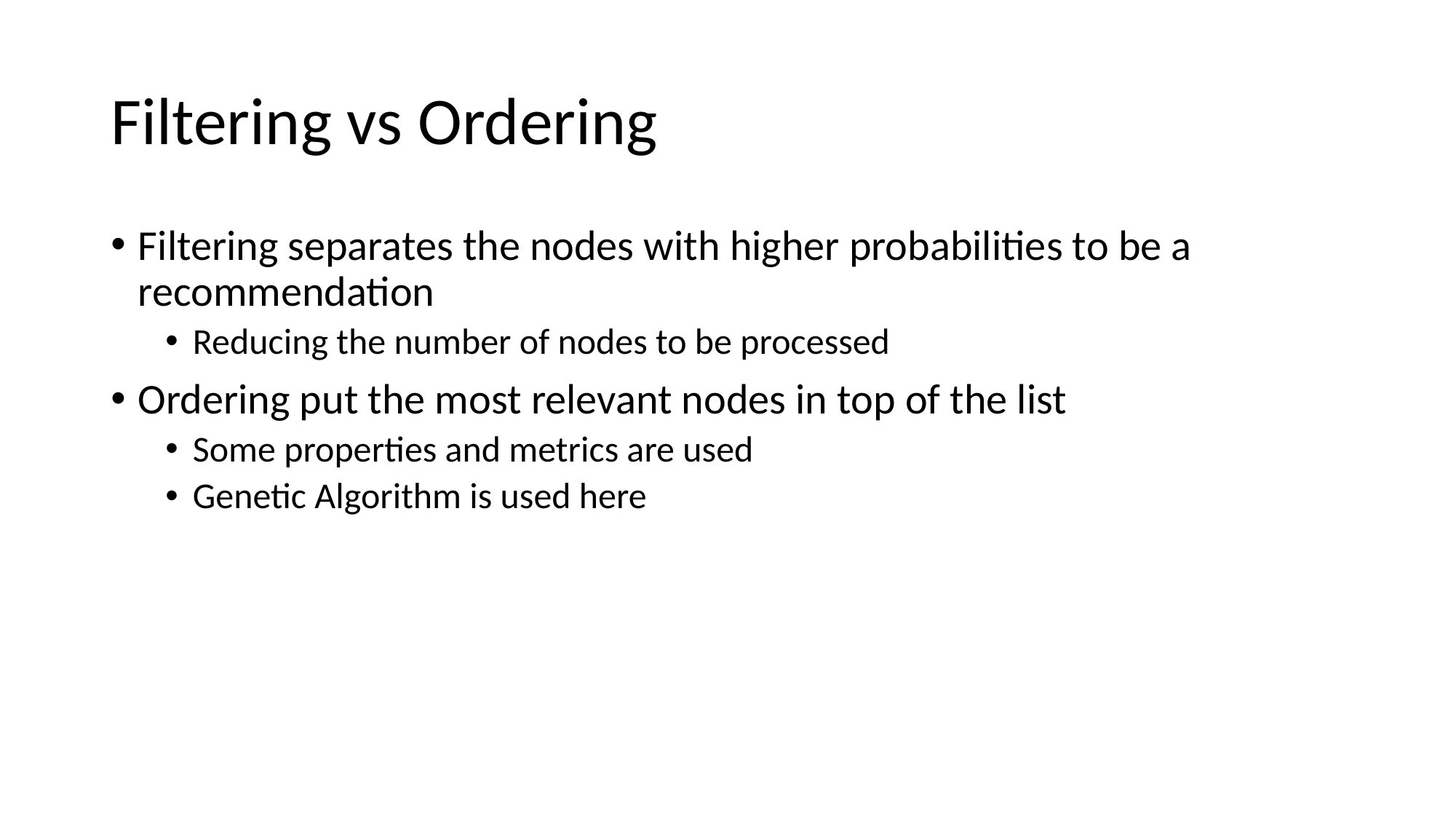

# Filtering vs Ordering
Filtering separates the nodes with higher probabilities to be a recommendation
Reducing the number of nodes to be processed
Ordering put the most relevant nodes in top of the list
Some properties and metrics are used
Genetic Algorithm is used here